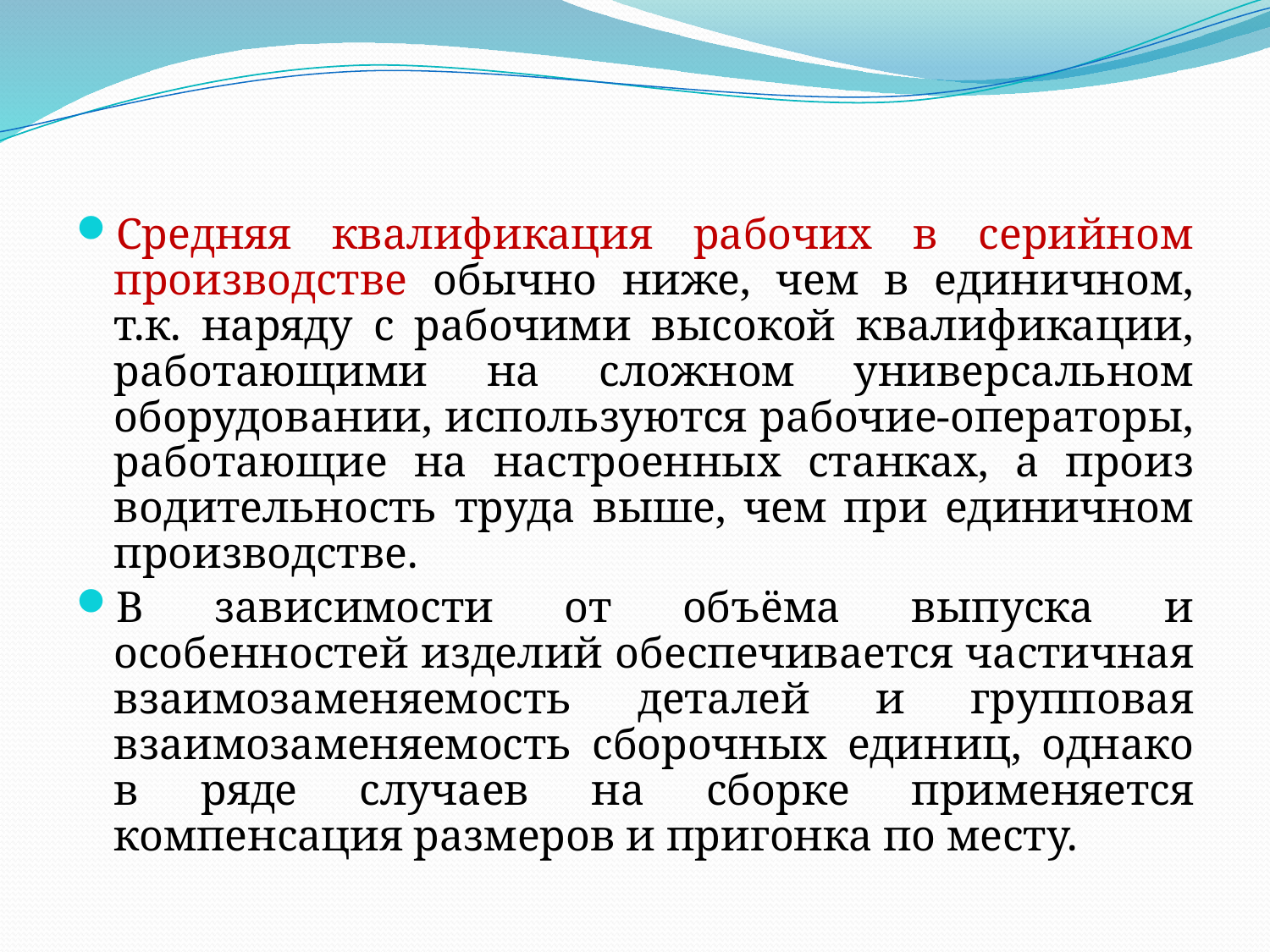

Средняя квалификация рабочих в серийном производстве обычно ниже, чем в единичном, т.к. наряду с рабочими высокой квалификации, работающими на сложном универсальном оборудовании, используются рабочие-операторы, работающие на настроенных станках, а произ­водительность труда выше, чем при единичном производстве.
В зависимости от объёма выпуска и особенностей изделий обеспечивается частичная взаимозаменяемость деталей и групповая взаимозаменяемость сборочных единиц, однако в ряде случаев на сборке применяется компенсация размеров и пригонка по месту.